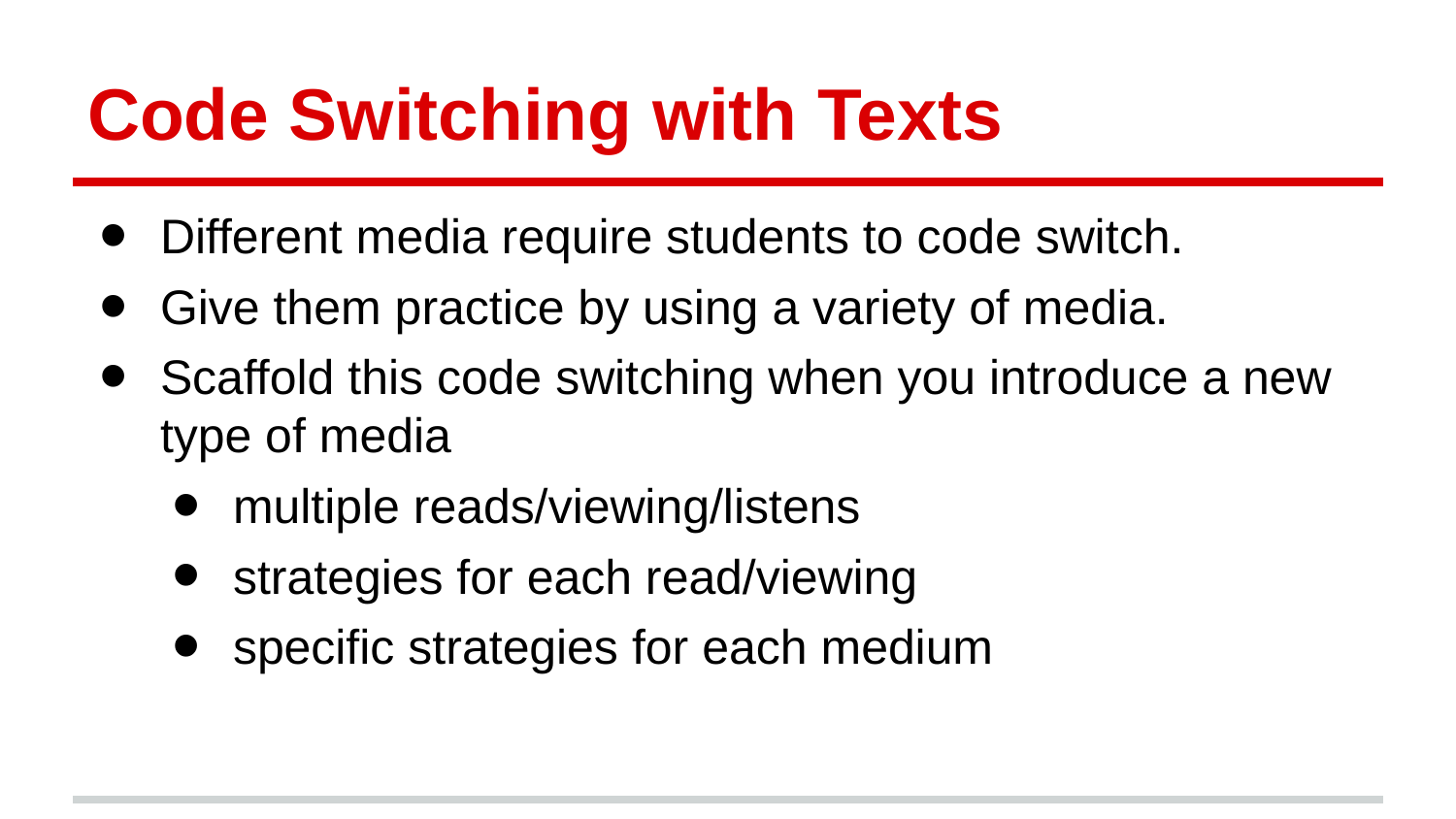

# Code Switching with Texts
Different media require students to code switch.
Give them practice by using a variety of media.
Scaffold this code switching when you introduce a new type of media
multiple reads/viewing/listens
strategies for each read/viewing
specific strategies for each medium